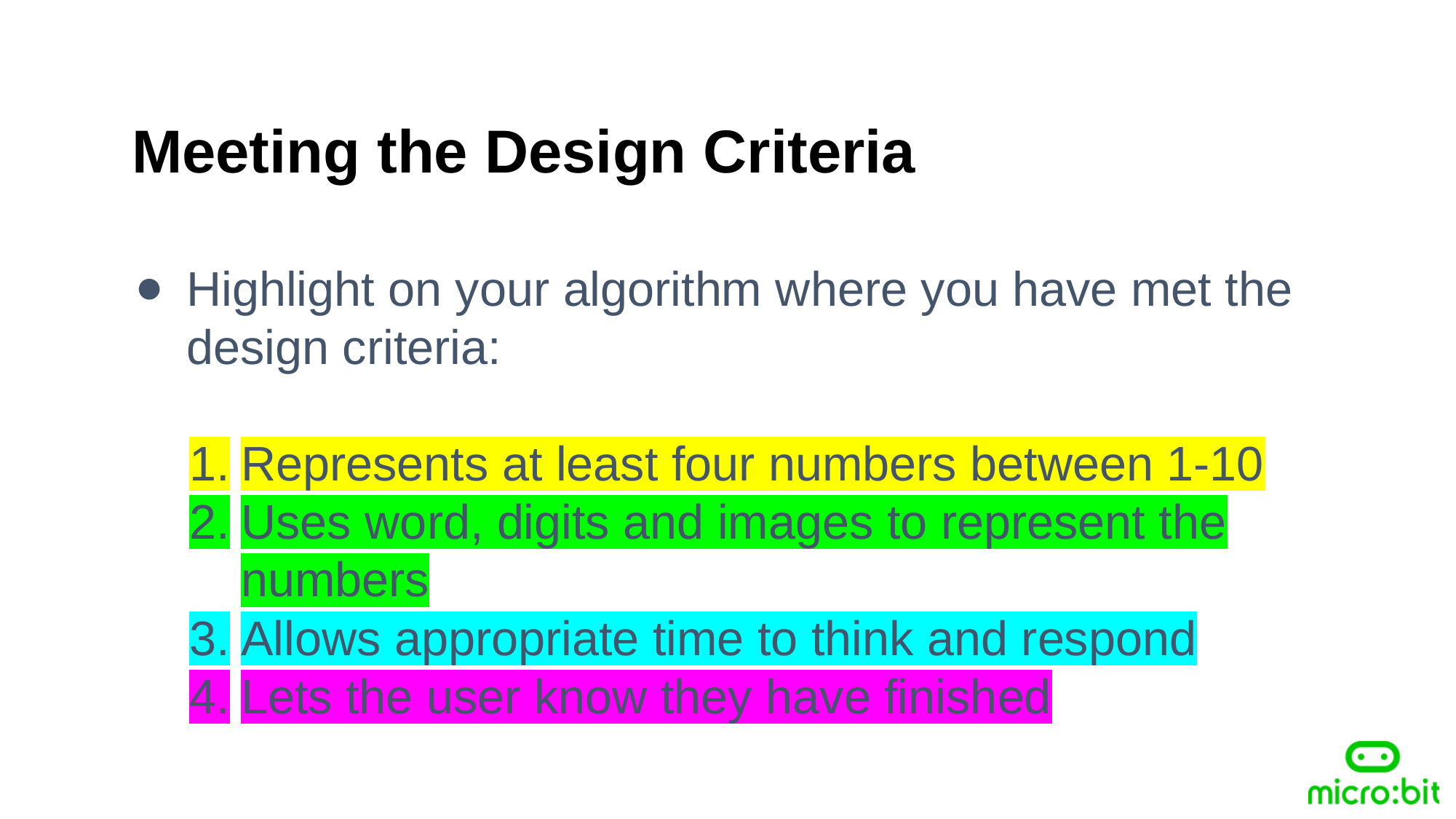

Meeting the Design Criteria

Highlight on your algorithm where you have met the design criteria:

Represents at least four numbers between 1-10
Uses word, digits and images to represent the numbers
Allows appropriate time to think and respond
Lets the user know they have finished